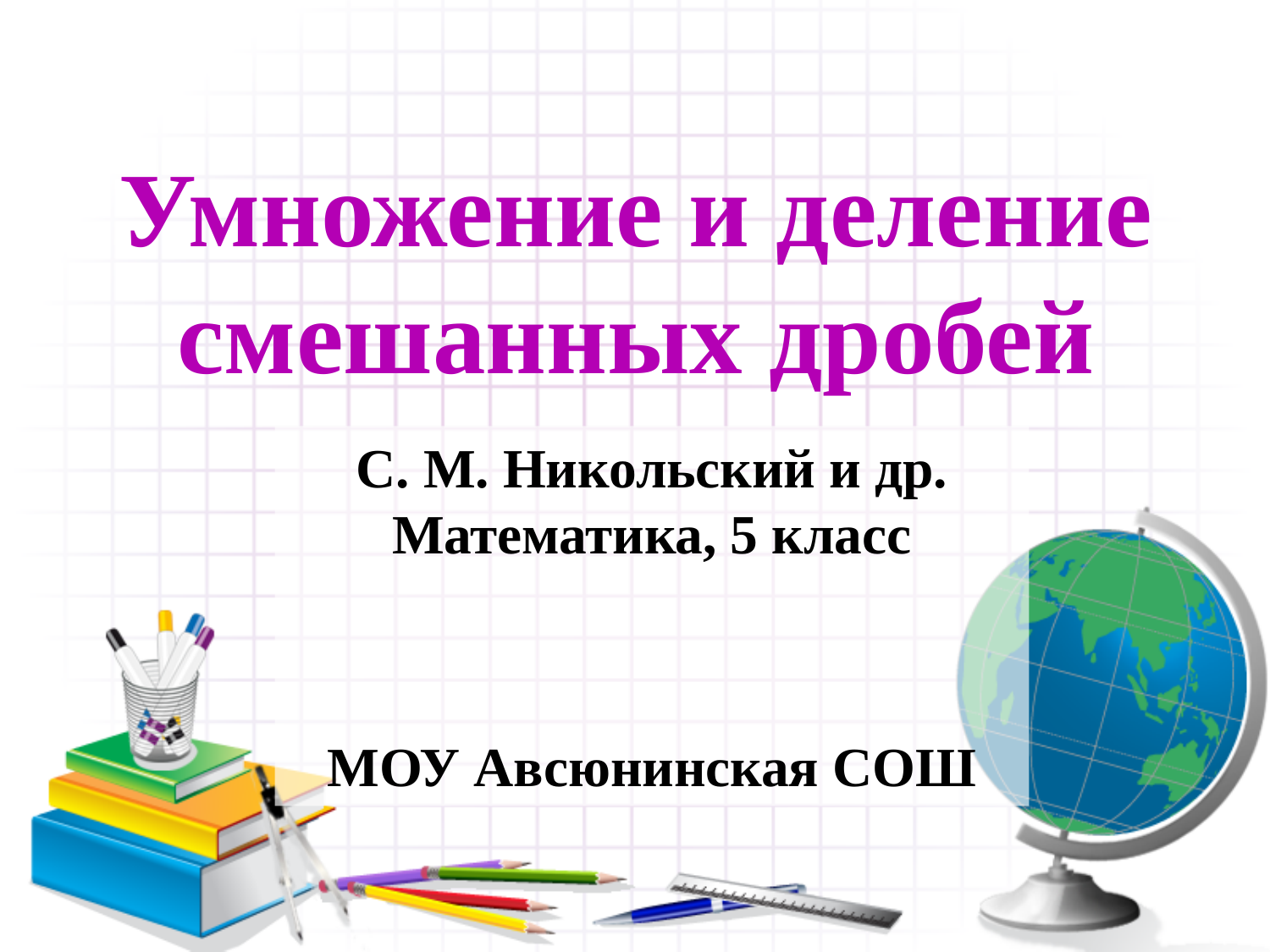

# Умножение и деление смешанных дробей
С. М. Никольский и др. Математика, 5 класс

МОУ Авсюнинская СОШ